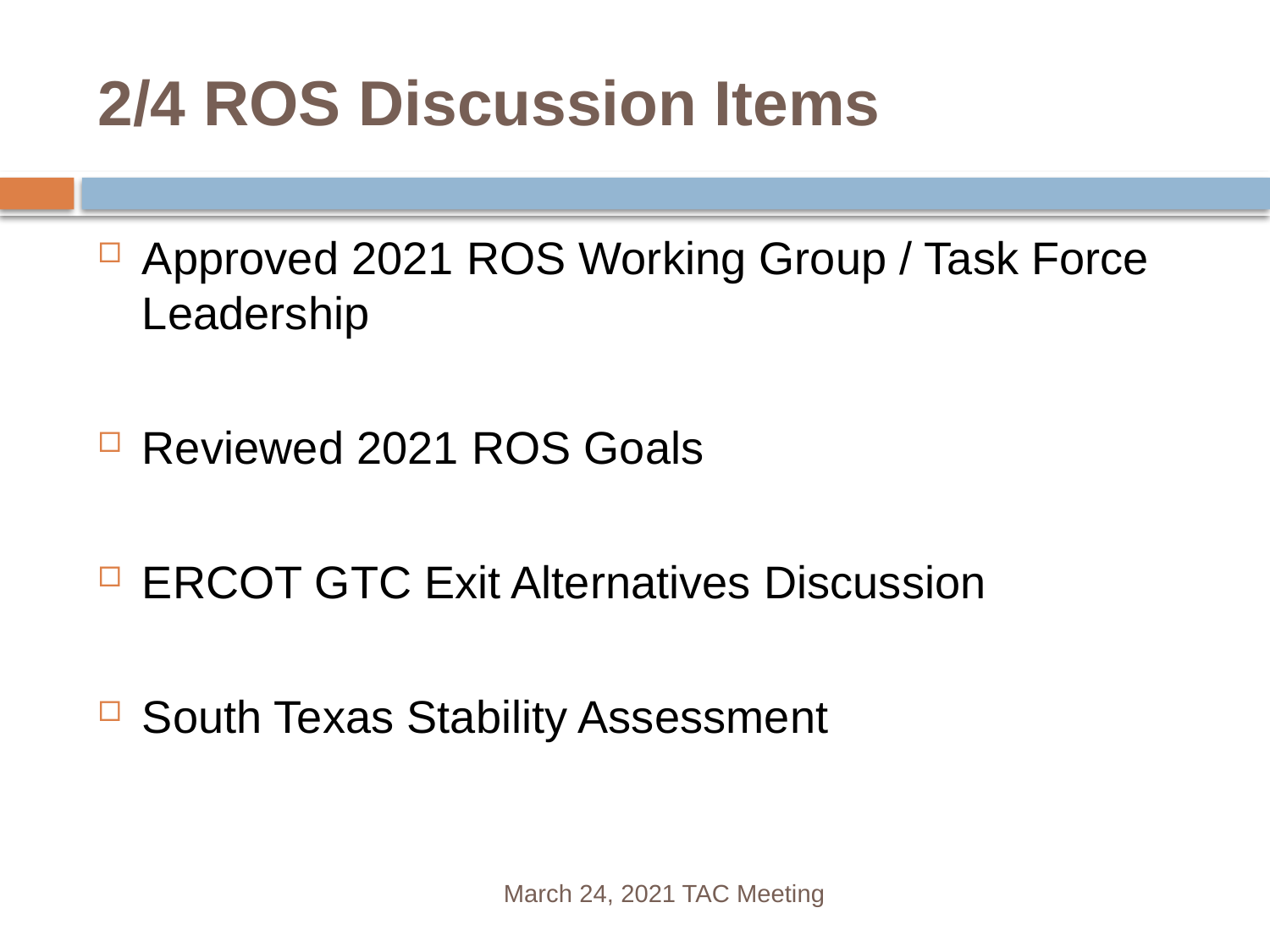

# 2/4 ROS Discussion Items
Approved 2021 ROS Working Group / Task Force Leadership

Reviewed 2021 ROS Goals

ERCOT GTC Exit Alternatives Discussion

South Texas Stability Assessment
March 24, 2021 TAC Meeting